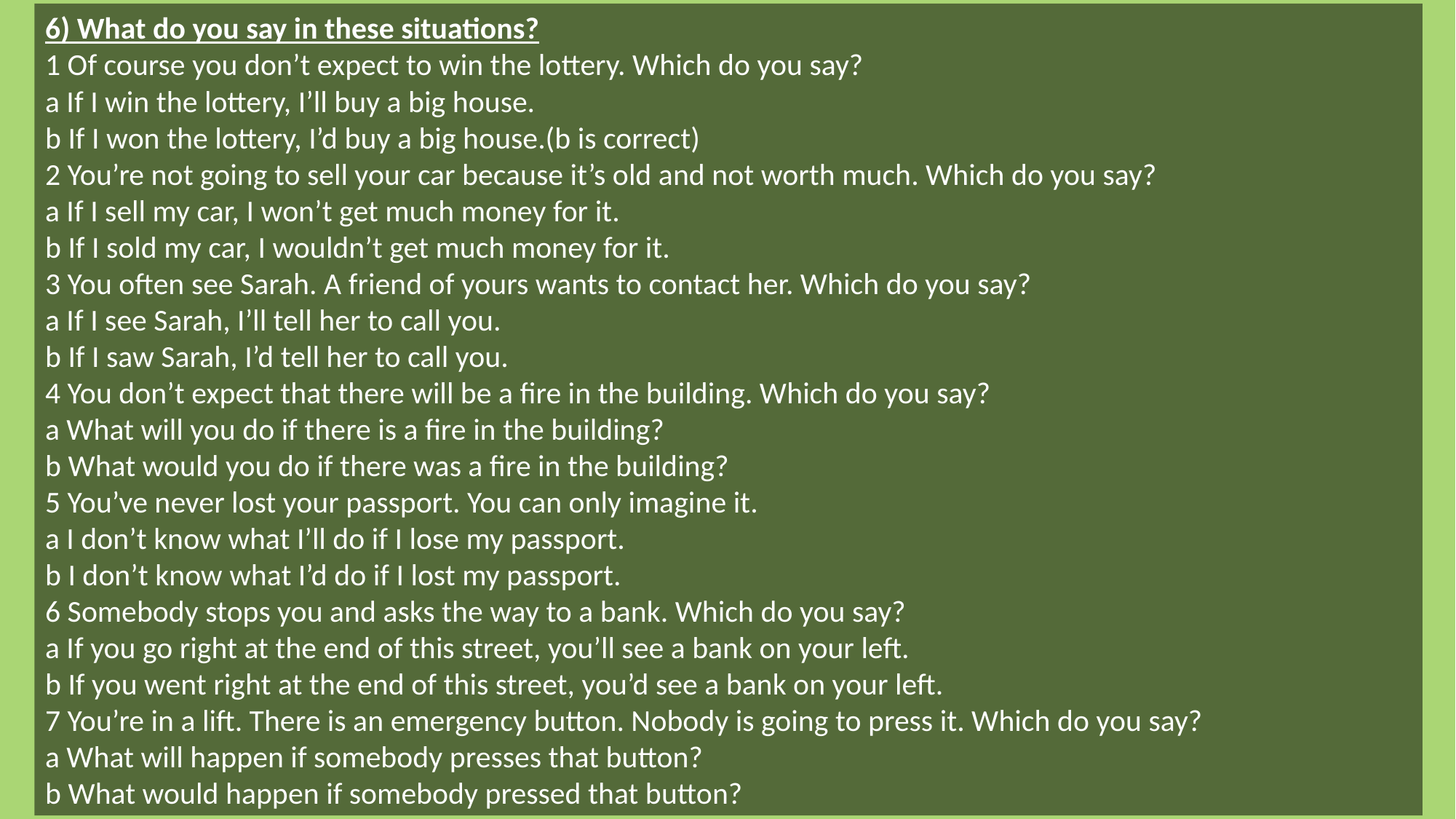

6) What do you say in these situations?
1 Of course you don’t expect to win the lottery. Which do you say?
a If I win the lottery, I’ll buy a big house.
b If I won the lottery, I’d buy a big house.(b is correct)
2 You’re not going to sell your car because it’s old and not worth much. Which do you say?
a If I sell my car, I won’t get much money for it.
b If I sold my car, I wouldn’t get much money for it.
3 You often see Sarah. A friend of yours wants to contact her. Which do you say?
a If I see Sarah, I’ll tell her to call you.
b If I saw Sarah, I’d tell her to call you.
4 You don’t expect that there will be a fire in the building. Which do you say?
a What will you do if there is a fire in the building?
b What would you do if there was a fire in the building?
5 You’ve never lost your passport. You can only imagine it.
a I don’t know what I’ll do if I lose my passport.
b I don’t know what I’d do if I lost my passport.
6 Somebody stops you and asks the way to a bank. Which do you say?
a If you go right at the end of this street, you’ll see a bank on your left.
b If you went right at the end of this street, you’d see a bank on your left.
7 You’re in a lift. There is an emergency button. Nobody is going to press it. Which do you say?
a What will happen if somebody presses that button?
b What would happen if somebody pressed that button?